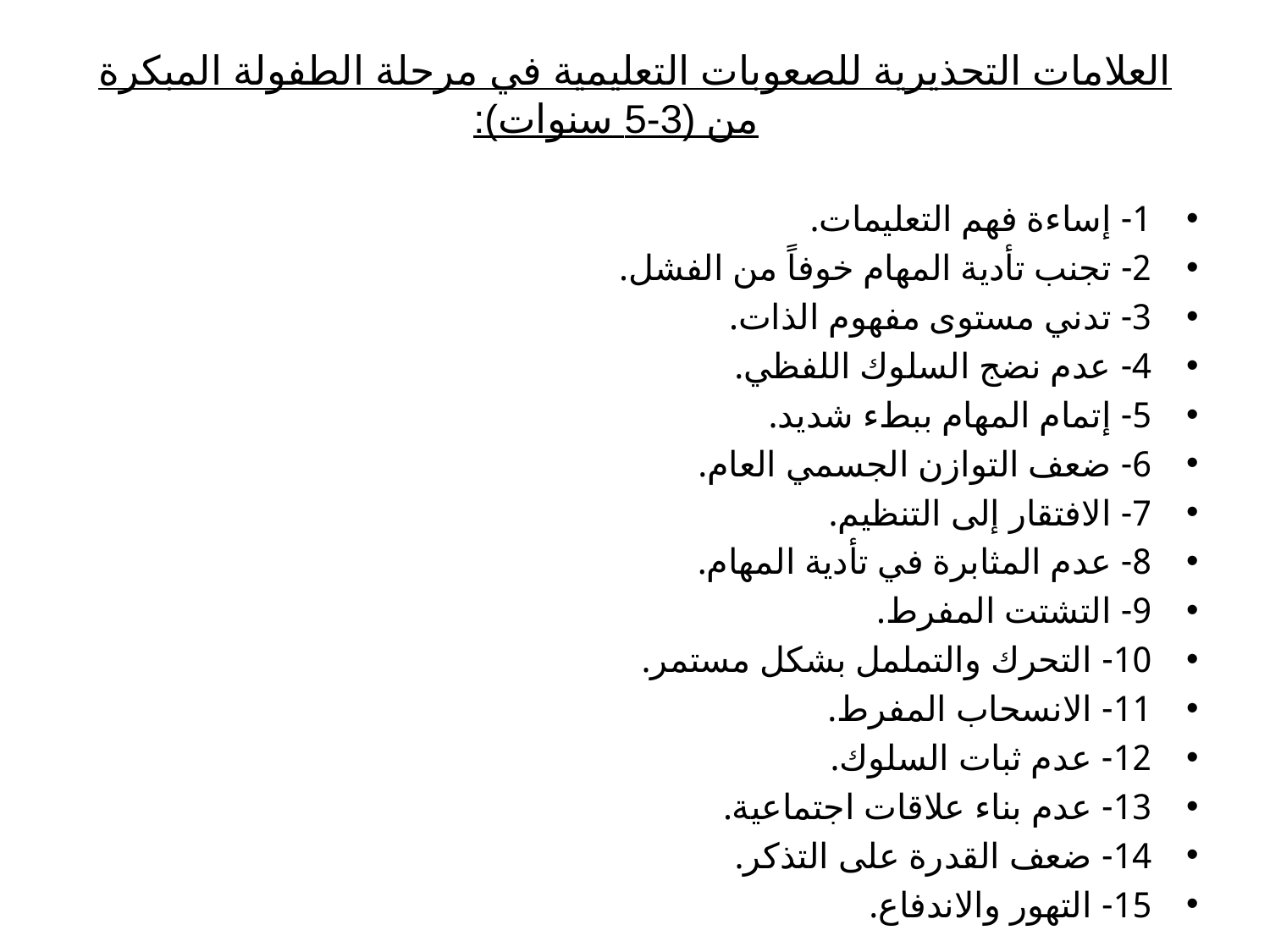

# العلامات التحذيرية للصعوبات التعليمية في مرحلة الطفولة المبكرة من (3-5 سنوات):
1- إساءة فهم التعليمات.
2- تجنب تأدية المهام خوفاً من الفشل.
3- تدني مستوى مفهوم الذات.
4- عدم نضج السلوك اللفظي.
5- إتمام المهام ببطء شديد.
6- ضعف التوازن الجسمي العام.
7- الافتقار إلى التنظيم.
8- عدم المثابرة في تأدية المهام.
9- التشتت المفرط.
10- التحرك والتململ بشكل مستمر.
11- الانسحاب المفرط.
12- عدم ثبات السلوك.
13- عدم بناء علاقات اجتماعية.
14- ضعف القدرة على التذكر.
15- التهور والاندفاع.